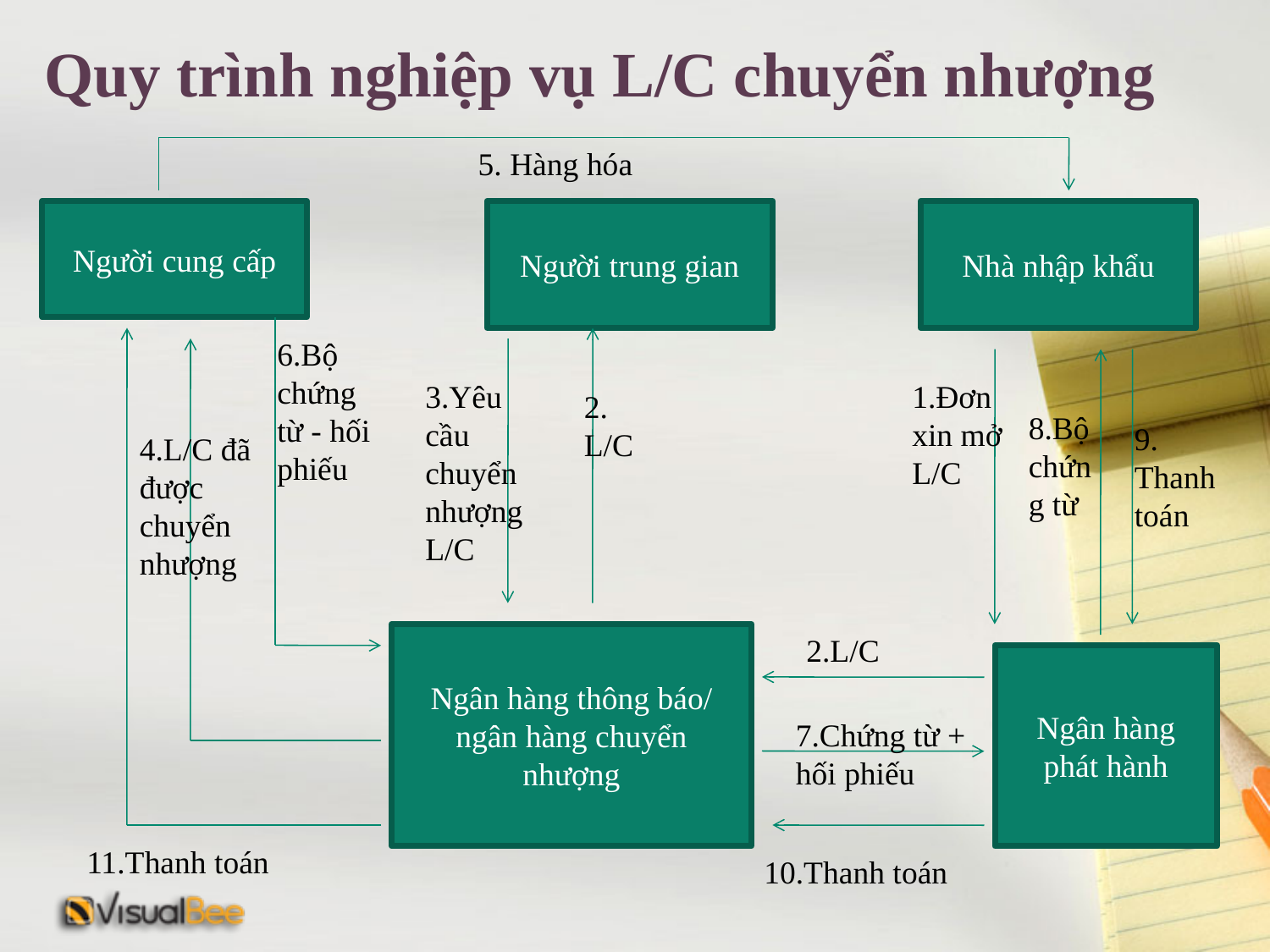

# Quy trình nghiệp vụ L/C chuyển nhượng
5. Hàng hóa
Người cung cấp
Người trung gian
Nhà nhập khẩu
6.Bộ chứng từ - hối phiếu
3.Yêu cầu chuyển nhượng L/C
1.Đơn xin mở L/C
2. L/C
8.Bộ chứng từ
9. Thanh toán
4.L/C đã được chuyển nhượng
Ngân hàng thông báo/ ngân hàng chuyển nhượng
2.L/C
Ngân hàng phát hành
7.Chứng từ + hối phiếu
11.Thanh toán
10.Thanh toán